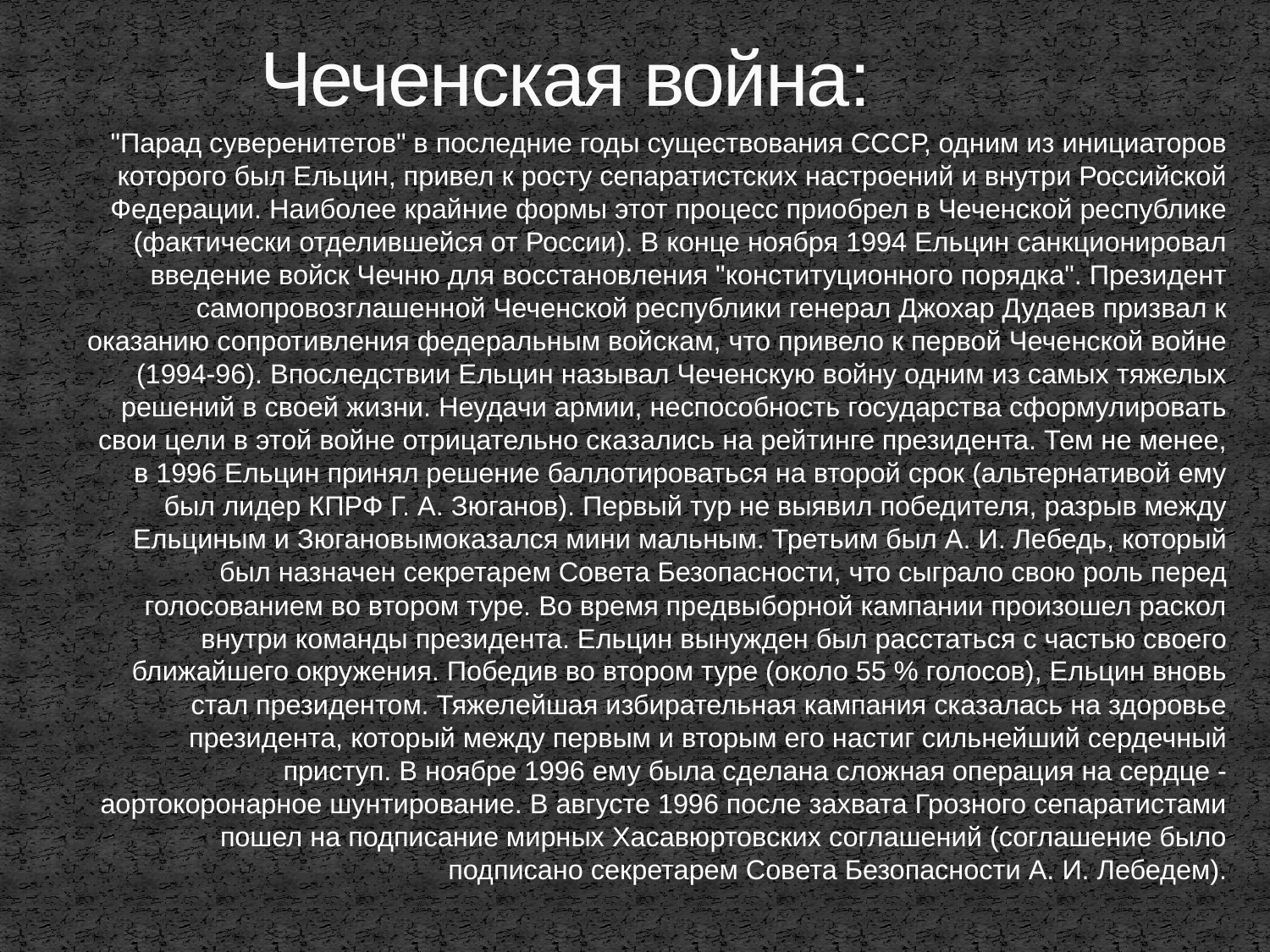

# Чеченская война:
"Парад суверенитетов" в последние годы существования СССР, одним из инициаторов которого был Ельцин, привел к росту сепаратистских настроений и внутри Российской Федерации. Наиболее крайние формы этот процесс приобрел в Чеченской республике (фактически отделившейся от России). В конце ноября 1994 Ельцин санкционировал введение войск Чечню для восстановления "конституционного порядка". Президент самопровозглашенной Чеченской республики генерал Джохар Дудаев призвал к оказанию сопротивления федеральным войскам, что привело к первой Чеченской войне (1994-96). Впоследствии Ельцин называл Чеченскую войну одним из самых тяжелых решений в своей жизни. Неудачи армии, неспособность государства сформулировать свои цели в этой войне отрицательно сказались на рейтинге президента. Тем не менее, в 1996 Ельцин принял решение баллотироваться на второй срок (альтернативой ему был лидер КПРФ Г. А. Зюганов). Первый тур не выявил победителя, разрыв между Ельциным и Зюгановымоказался мини мальным. Третьим был А. И. Лебедь, который был назначен секретарем Совета Безопасности, что сыграло свою роль перед голосованием во втором туре. Во время предвыборной кампании произошел раскол внутри команды президента. Ельцин вынужден был расстаться с частью своего ближайшего окружения. Победив во втором туре (около 55 % голосов), Ельцин вновь стал президентом. Тяжелейшая избирательная кампания сказалась на здоровье президента, который между первым и вторым его настиг сильнейший сердечный приступ. В ноябре 1996 ему была сделана сложная операция на сердце - аортокоронарное шунтирование. В августе 1996 после захвата Грозного сепаратистами пошел на подписание мирных Хасавюртовских соглашений (соглашение было подписано секретарем Совета Безопасности А. И. Лебедем).